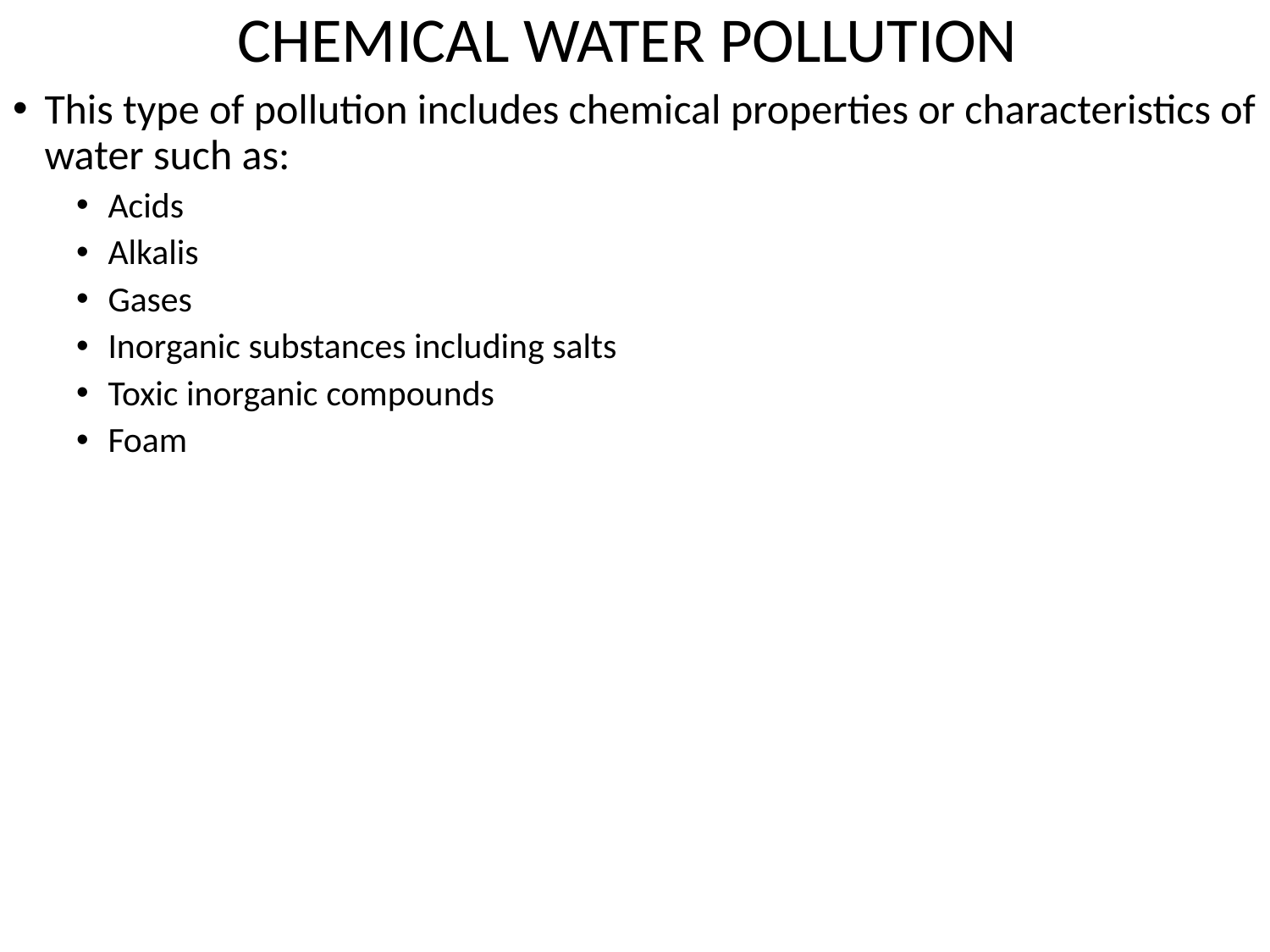

# CHEMICAL WATER POLLUTION
This type of pollution includes chemical properties or characteristics of water such as:
Acids
Alkalis
Gases
Inorganic substances including salts
Toxic inorganic compounds
Foam